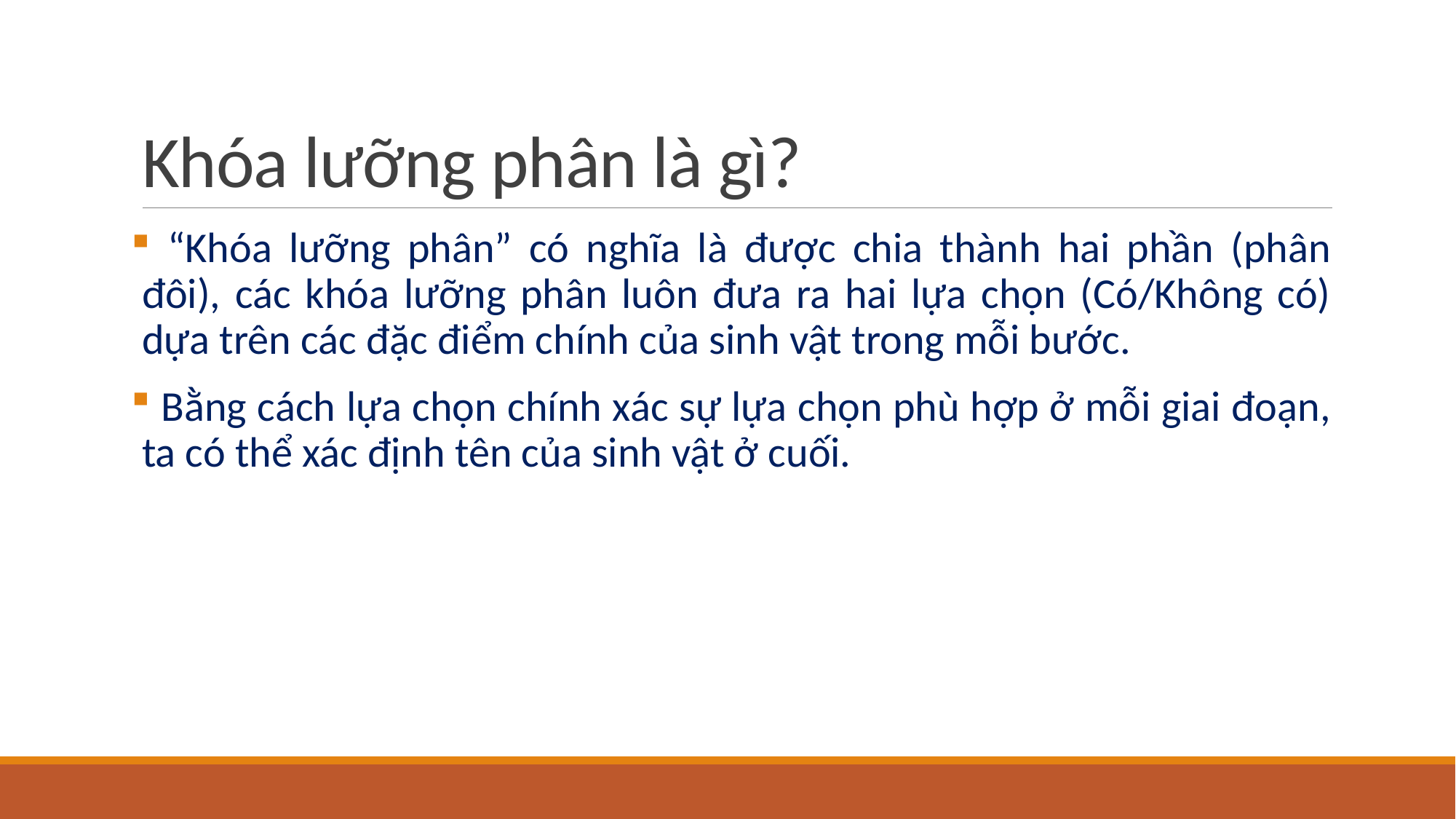

# Khóa lưỡng phân là gì?
 “Khóa lưỡng phân” có nghĩa là được chia thành hai phần (phân đôi), các khóa lưỡng phân luôn đưa ra hai lựa chọn (Có/Không có) dựa trên các đặc điểm chính của sinh vật trong mỗi bước.
 Bằng cách lựa chọn chính xác sự lựa chọn phù hợp ở mỗi giai đoạn, ta có thể xác định tên của sinh vật ở cuối.